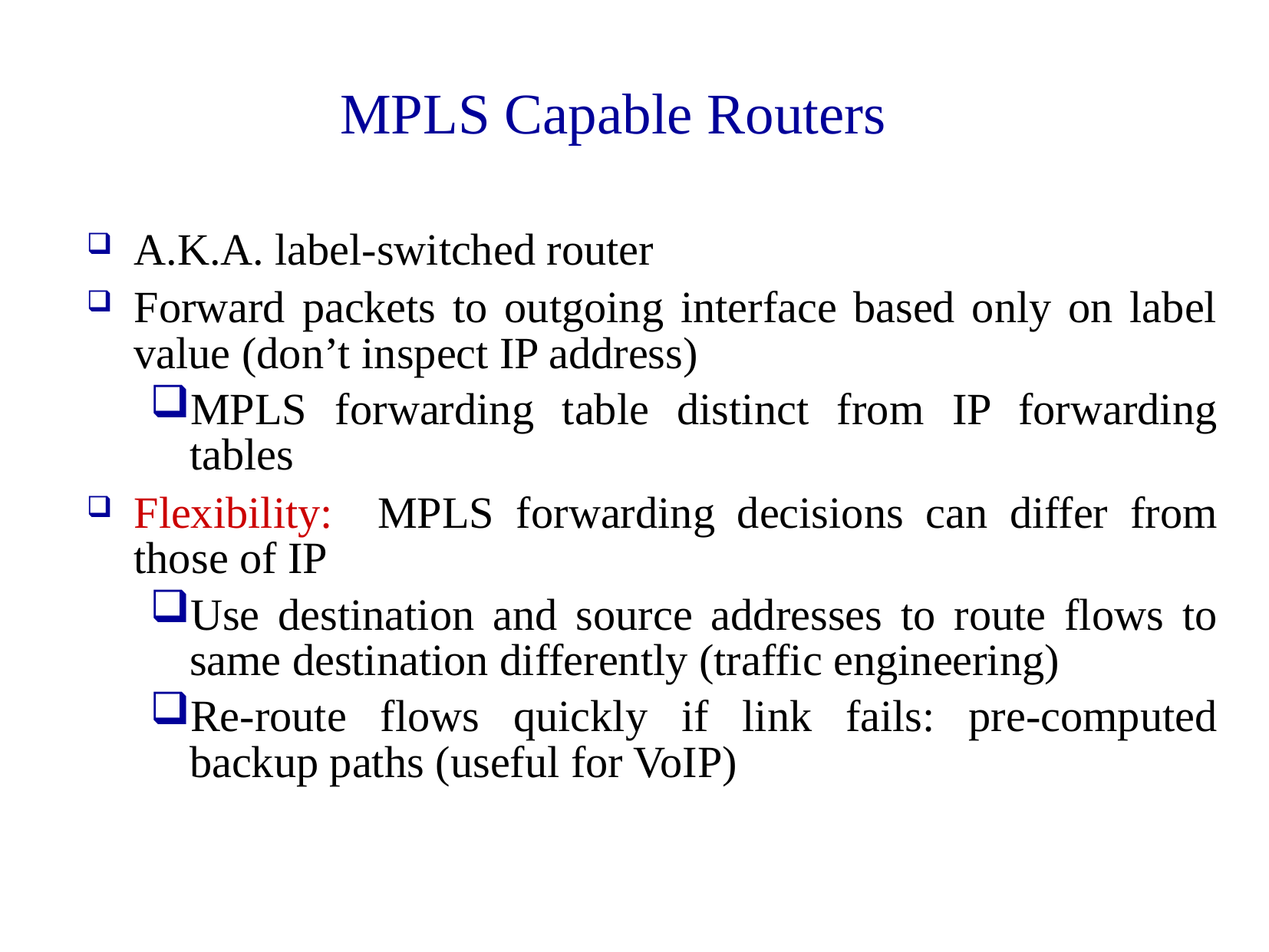

MPLS Capable Routers
A.K.A. label-switched router
Forward packets to outgoing interface based only on label value (don’t inspect IP address)
MPLS forwarding table distinct from IP forwarding tables
Flexibility:  MPLS forwarding decisions can differ from those of IP
Use destination and source addresses to route flows to same destination differently (traffic engineering)
Re-route flows quickly if link fails: pre-computed backup paths (useful for VoIP)